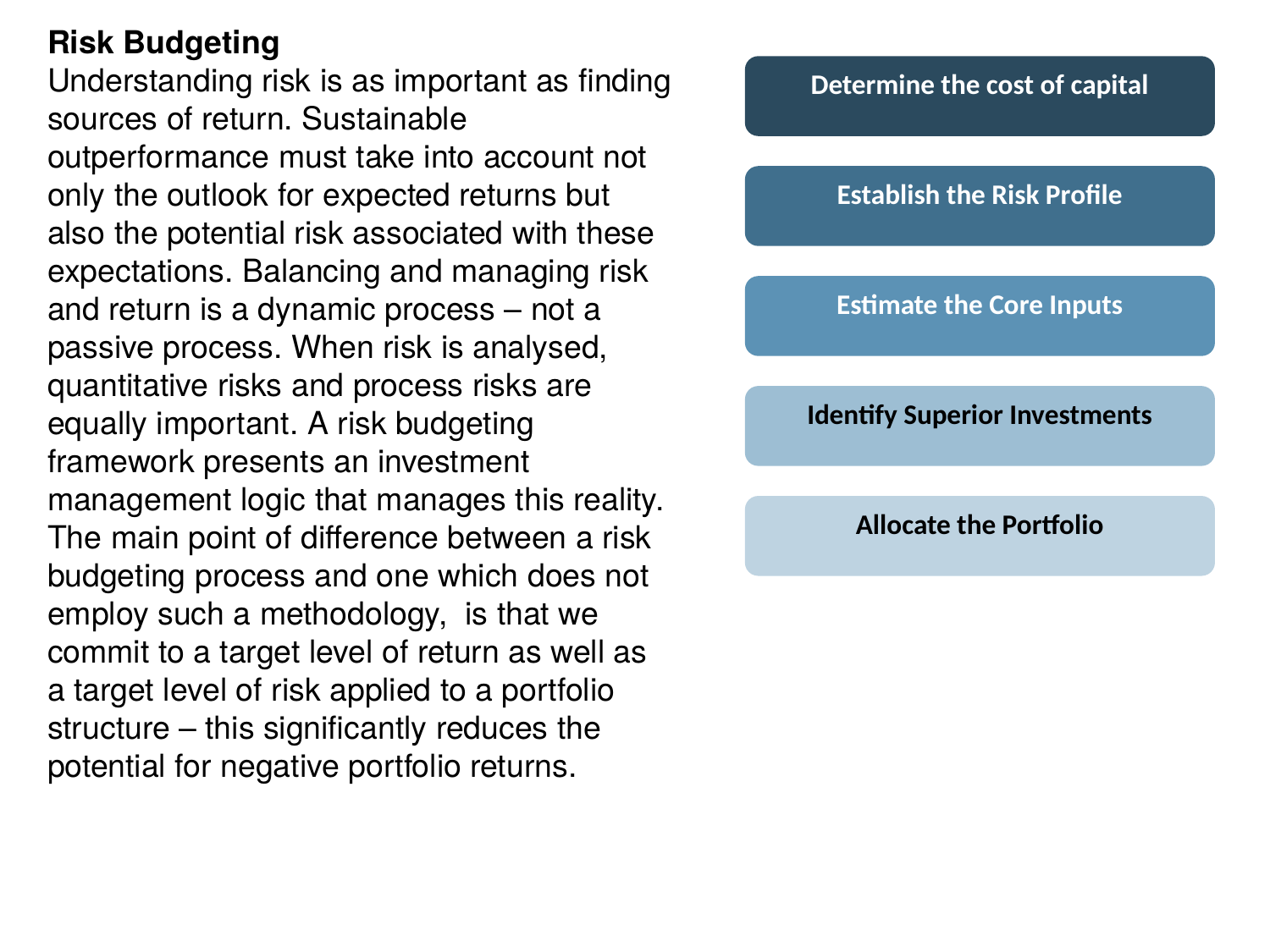

Risk Budgeting
Understanding risk is as important as finding sources of return. Sustainable outperformance must take into account not only the outlook for expected returns but also the potential risk associated with these expectations. Balancing and managing risk and return is a dynamic process – not a passive process. When risk is analysed, quantitative risks and process risks are equally important. A risk budgeting framework presents an investment management logic that manages this reality.
The main point of difference between a risk budgeting process and one which does not employ such a methodology,  is that we commit to a target level of return as well as a target level of risk applied to a portfolio structure – this significantly reduces the potential for negative portfolio returns.
Determine the cost of capital
Establish the Risk Profile
Estimate the Core Inputs
Identify Superior Investments
Allocate the Portfolio
“Providing comprehensive, innovative and pro-active research, advice, and investment management services”